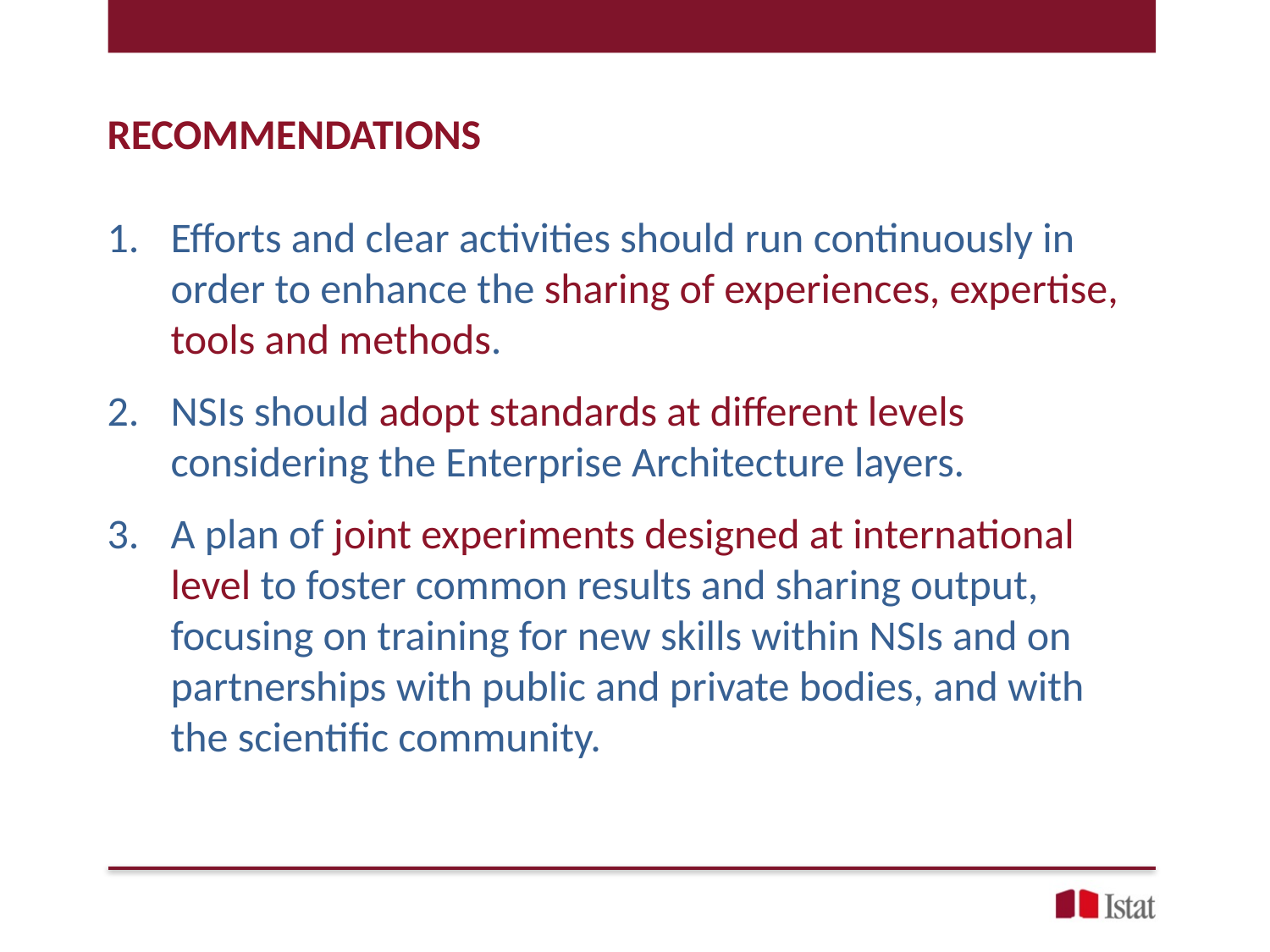

RECOMMENDATIONS

Efforts and clear activities should run continuously in order to enhance the sharing of experiences, expertise, tools and methods.
NSIs should adopt standards at different levels considering the Enterprise Architecture layers.
A plan of joint experiments designed at international level to foster common results and sharing output, focusing on training for new skills within NSIs and on partnerships with public and private bodies, and with the scientific community.